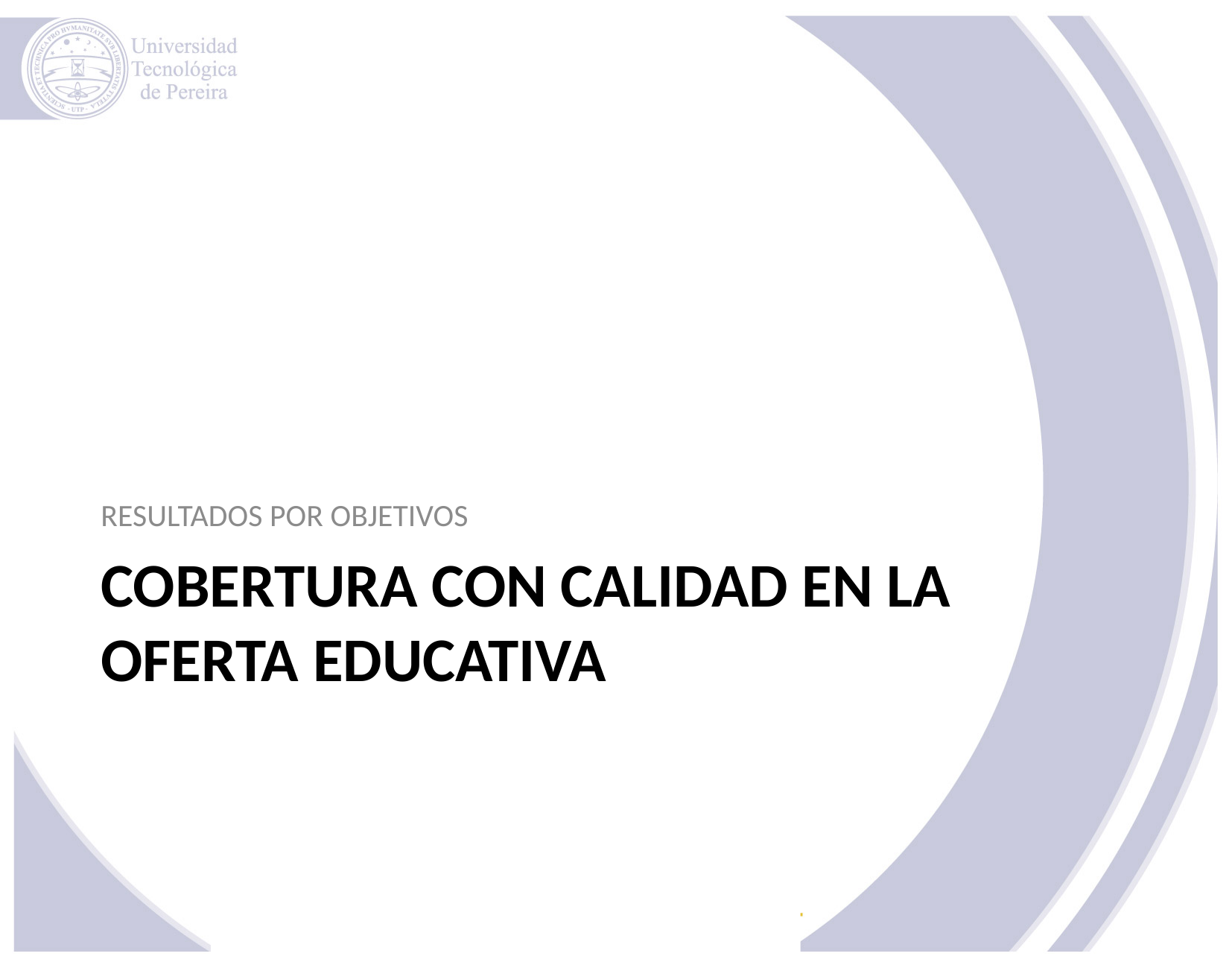

RESULTADOS POR OBJETIVOS
# Cobertura con calidad en la oferta educativa